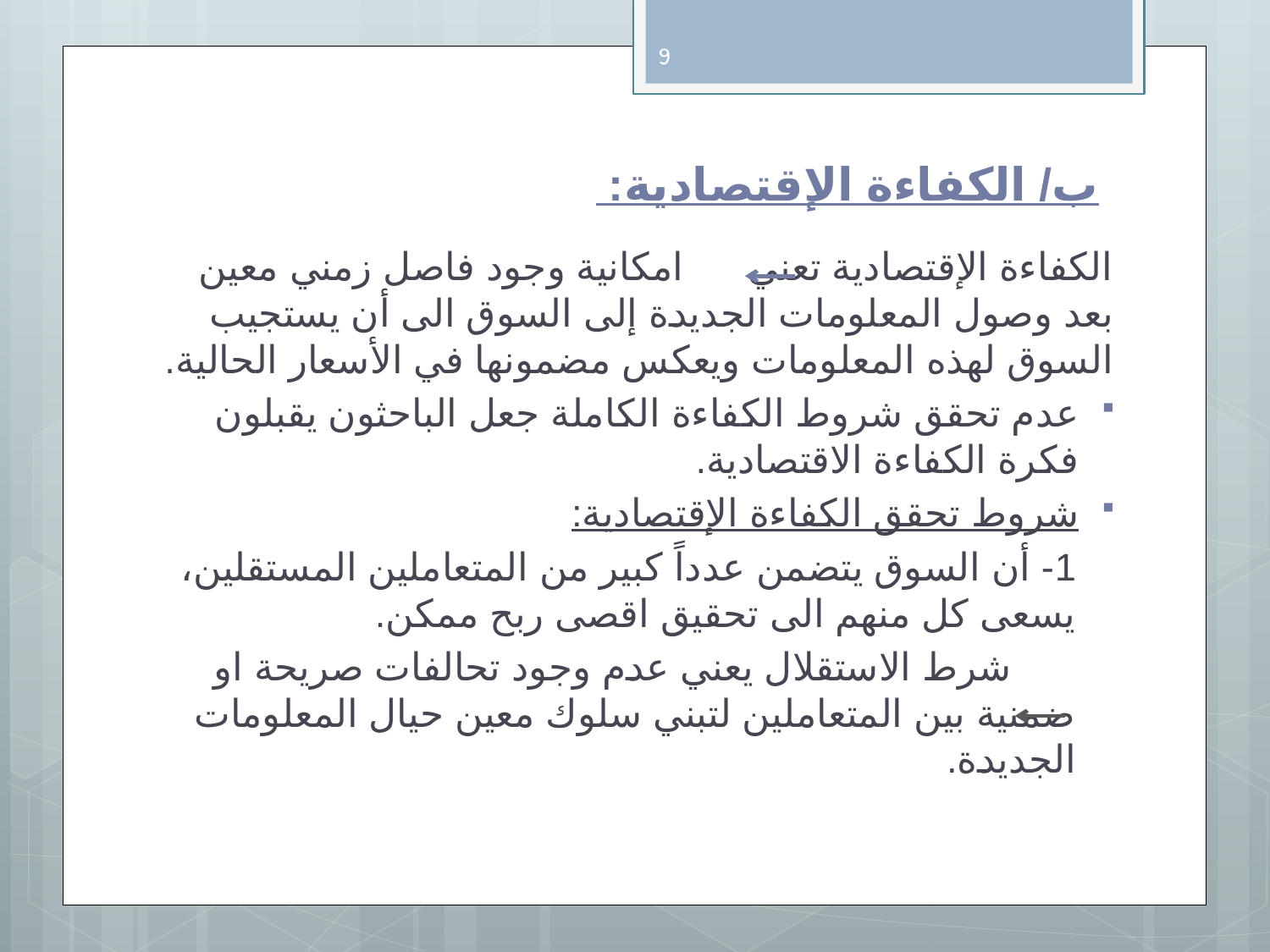

9
# ب/ الكفاءة الإقتصادية:
الكفاءة الإقتصادية تعني      امكانية وجود فاصل زمني معين بعد وصول المعلومات الجديدة إلى السوق الى أن يستجيب السوق لهذه المعلومات ويعكس مضمونها في الأسعار الحالية.
عدم تحقق شروط الكفاءة الكاملة جعل الباحثون يقبلون فكرة الكفاءة الاقتصادية.
شروط تحقق الكفاءة الإقتصادية:
1- أن السوق يتضمن عدداً كبير من المتعاملين المستقلين، يسعى كل منهم الى تحقيق اقصى ربح ممكن.
      شرط الاستقلال يعني عدم وجود تحالفات صريحة او ضمنية بين المتعاملين لتبني سلوك معين حيال المعلومات الجديدة.